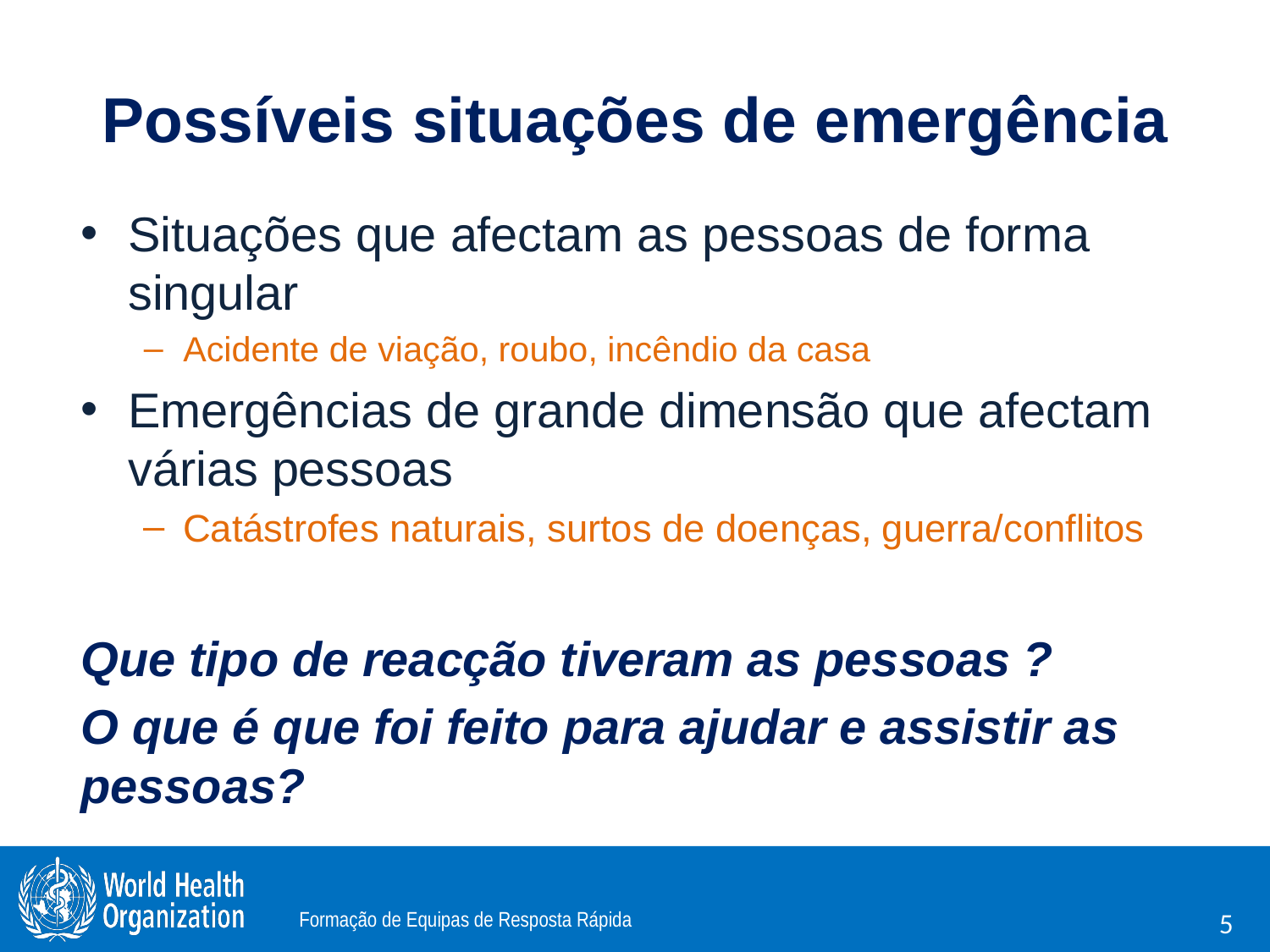

# Possíveis situações de emergência
Situações que afectam as pessoas de forma singular
Acidente de viação, roubo, incêndio da casa
Emergências de grande dimensão que afectam várias pessoas
Catástrofes naturais, surtos de doenças, guerra/conflitos

Que tipo de reacção tiveram as pessoas ?
O que é que foi feito para ajudar e assistir as pessoas?